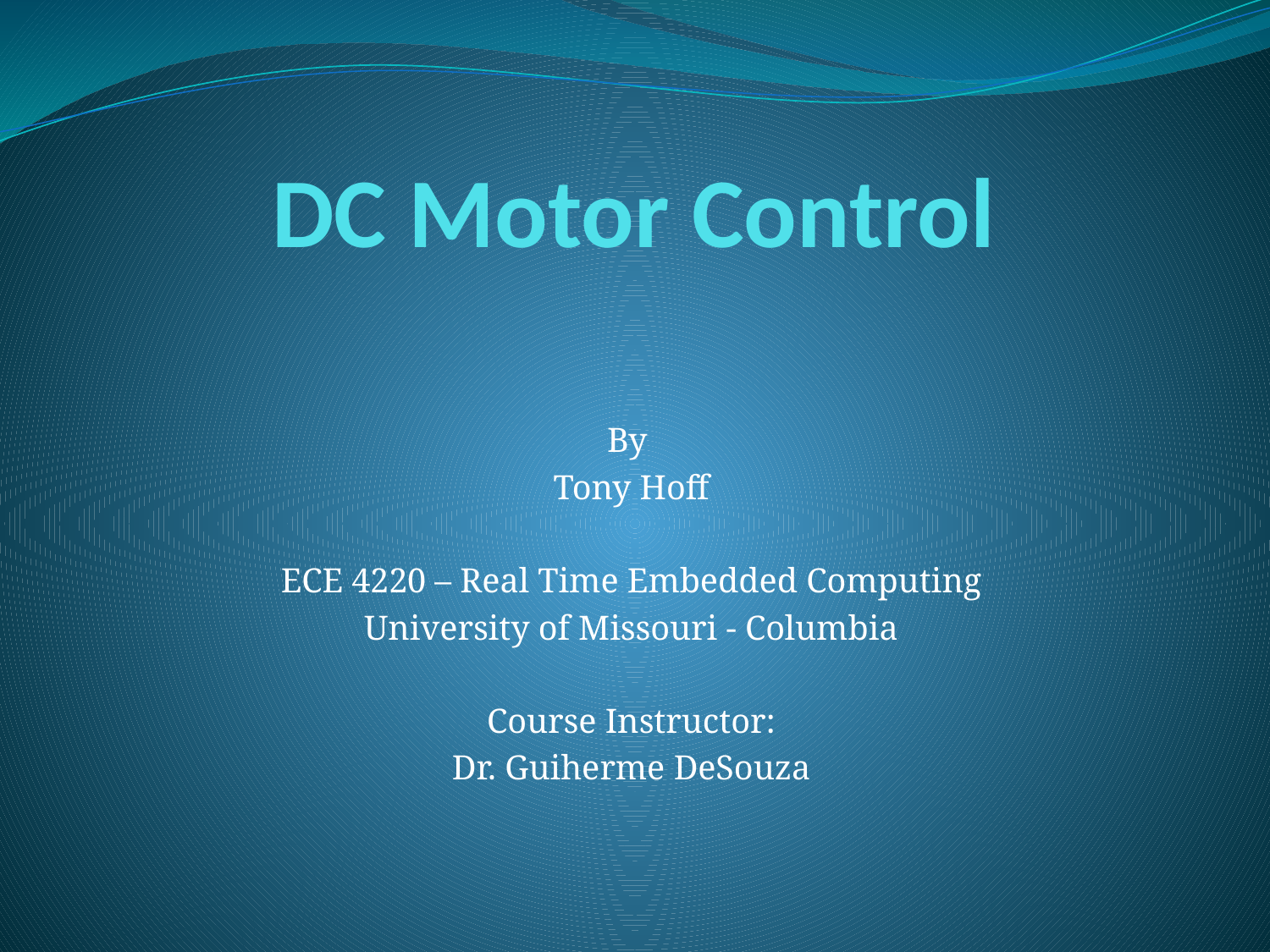

# DC Motor Control
By
Tony Hoff

ECE 4220 – Real Time Embedded Computing
University of Missouri - Columbia

Course Instructor:
Dr. Guiherme DeSouza